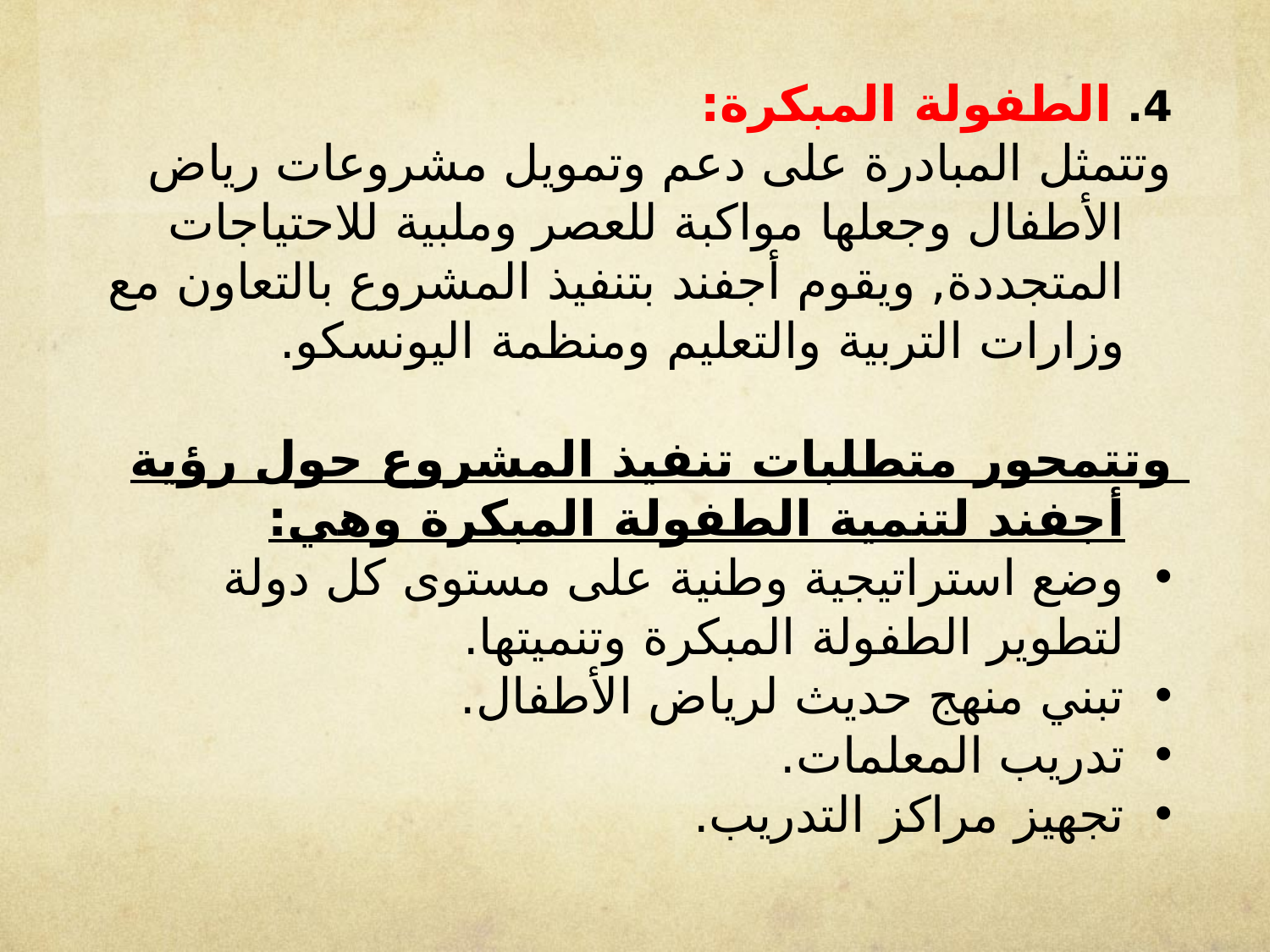

4. الطفولة المبكرة:
وتتمثل المبادرة على دعم وتمويل مشروعات رياض الأطفال وجعلها مواكبة للعصر وملبية للاحتياجات المتجددة, ويقوم أجفند بتنفيذ المشروع بالتعاون مع وزارات التربية والتعليم ومنظمة اليونسكو.

وتتمحور متطلبات تنفيذ المشروع حول رؤية أجفند لتنمية الطفولة المبكرة وهي:
وضع استراتيجية وطنية على مستوى كل دولة لتطوير الطفولة المبكرة وتنميتها.
تبني منهج حديث لرياض الأطفال.
تدريب المعلمات.
تجهيز مراكز التدريب.